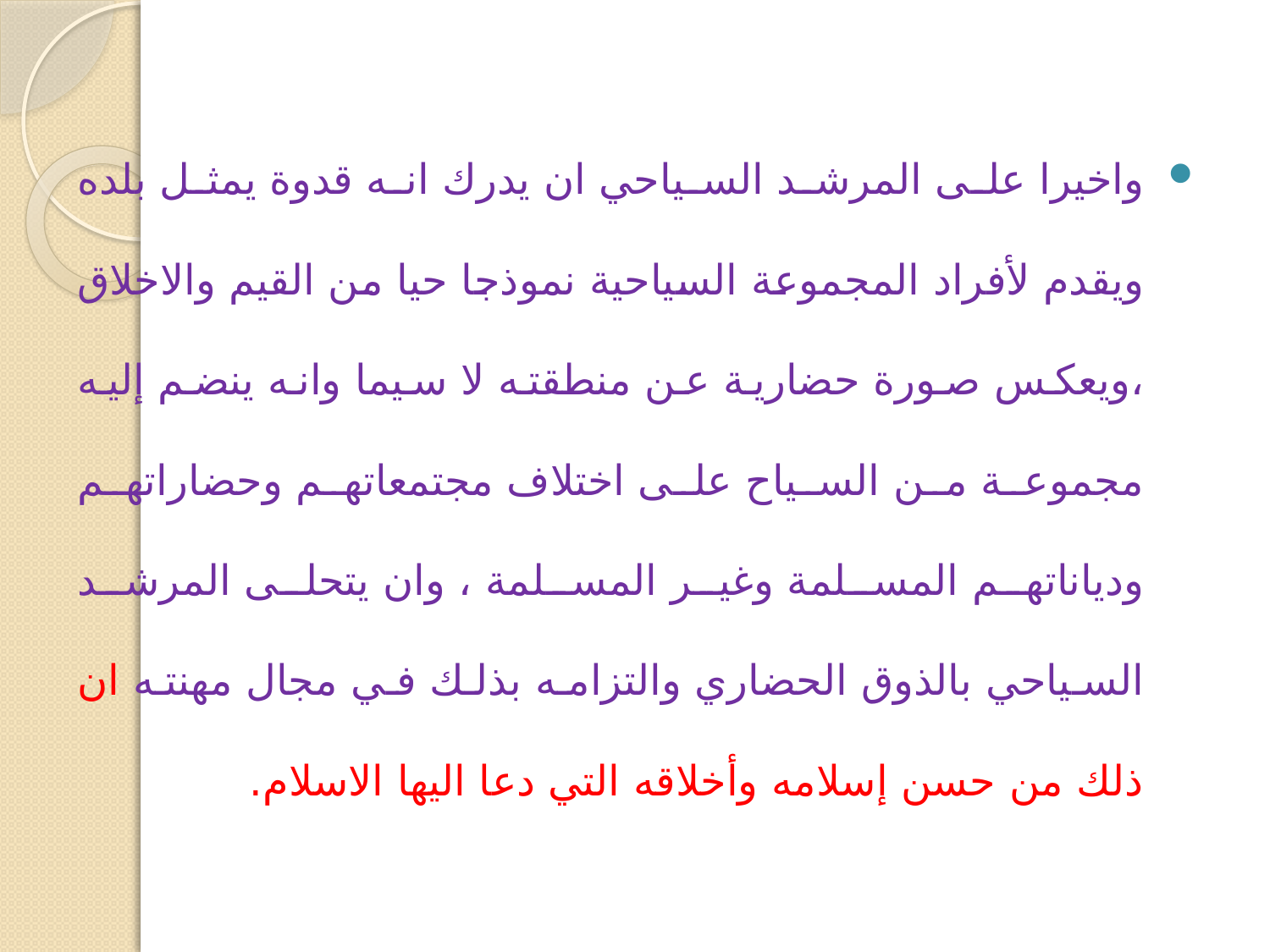

واخيرا على المرشد السياحي ان يدرك انه قدوة يمثل بلده ويقدم لأفراد المجموعة السياحية نموذجا حيا من القيم والاخلاق ،ويعكس صورة حضارية عن منطقته لا سيما وانه ينضم إليه مجموعة من السياح على اختلاف مجتمعاتهم وحضاراتهم ودياناتهم المسلمة وغير المسلمة ، وان يتحلى المرشد السياحي بالذوق الحضاري والتزامه بذلك في مجال مهنته ان ذلك من حسن إسلامه وأخلاقه التي دعا اليها الاسلام.